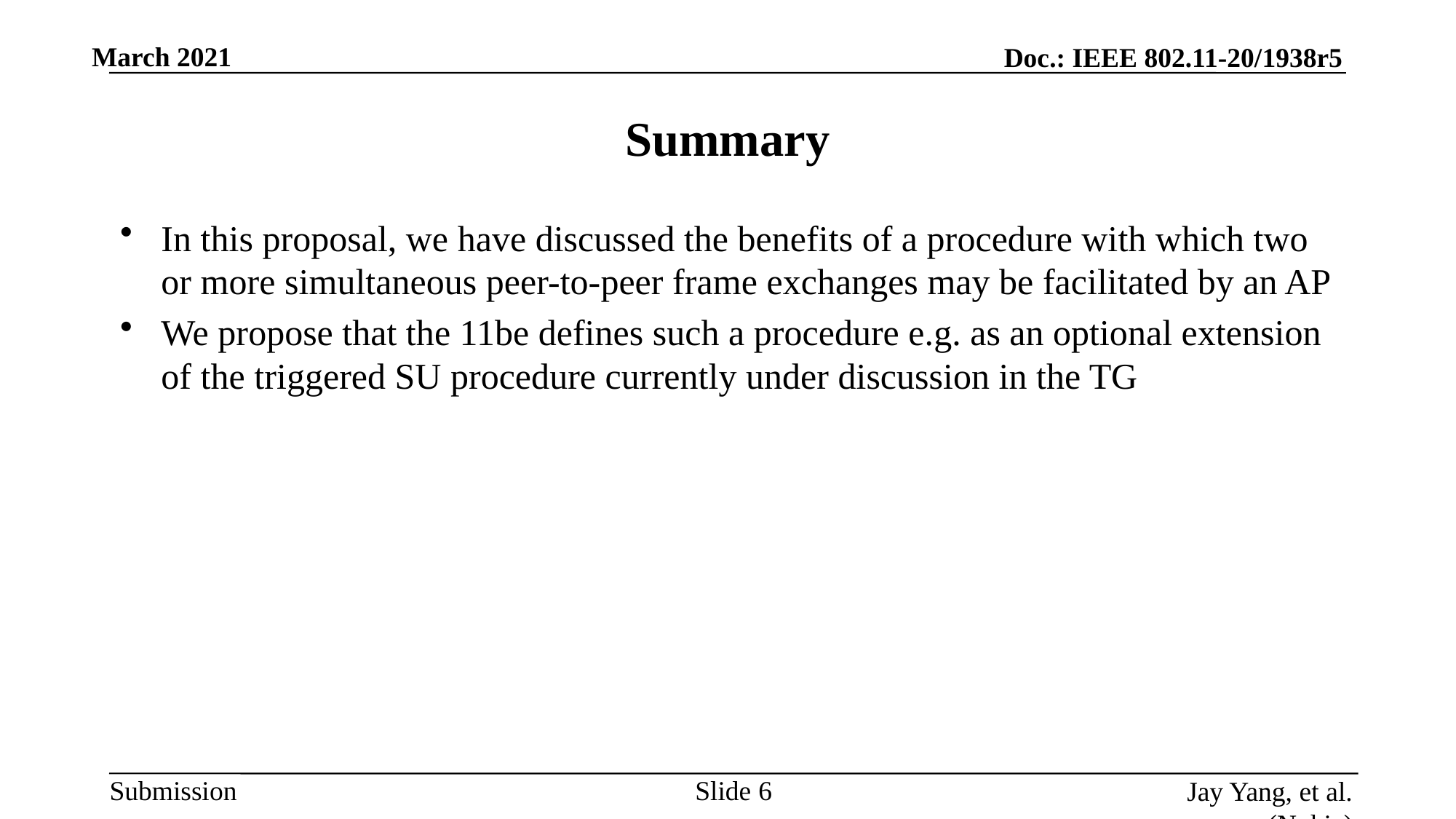

# Summary
In this proposal, we have discussed the benefits of a procedure with which two or more simultaneous peer-to-peer frame exchanges may be facilitated by an AP
We propose that the 11be defines such a procedure e.g. as an optional extension of the triggered SU procedure currently under discussion in the TG
Slide 6
Jay Yang, et al. (Nokia)